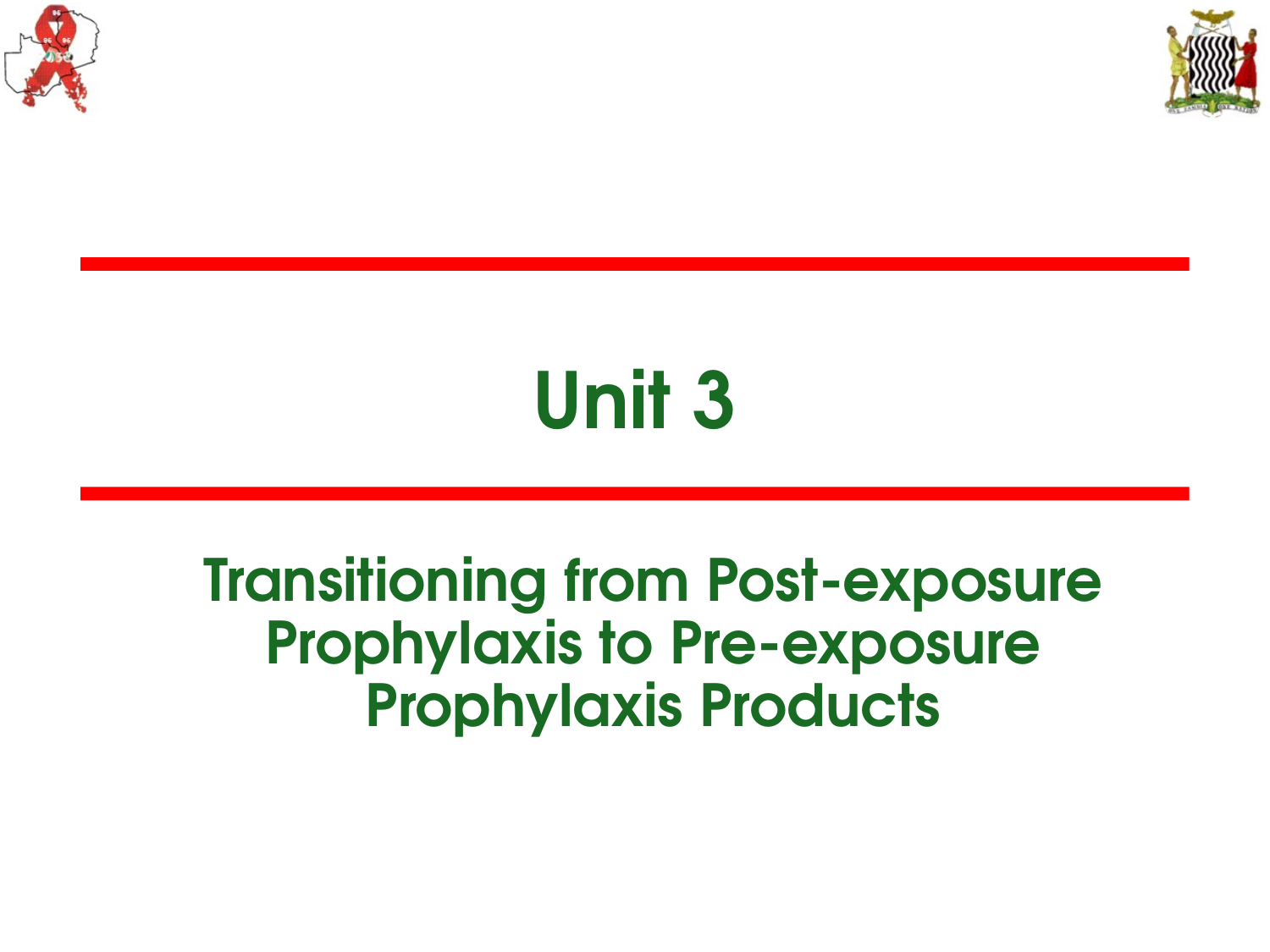

# Unit 3
Transitioning from Post-exposure Prophylaxis to Pre-exposure Prophylaxis Products